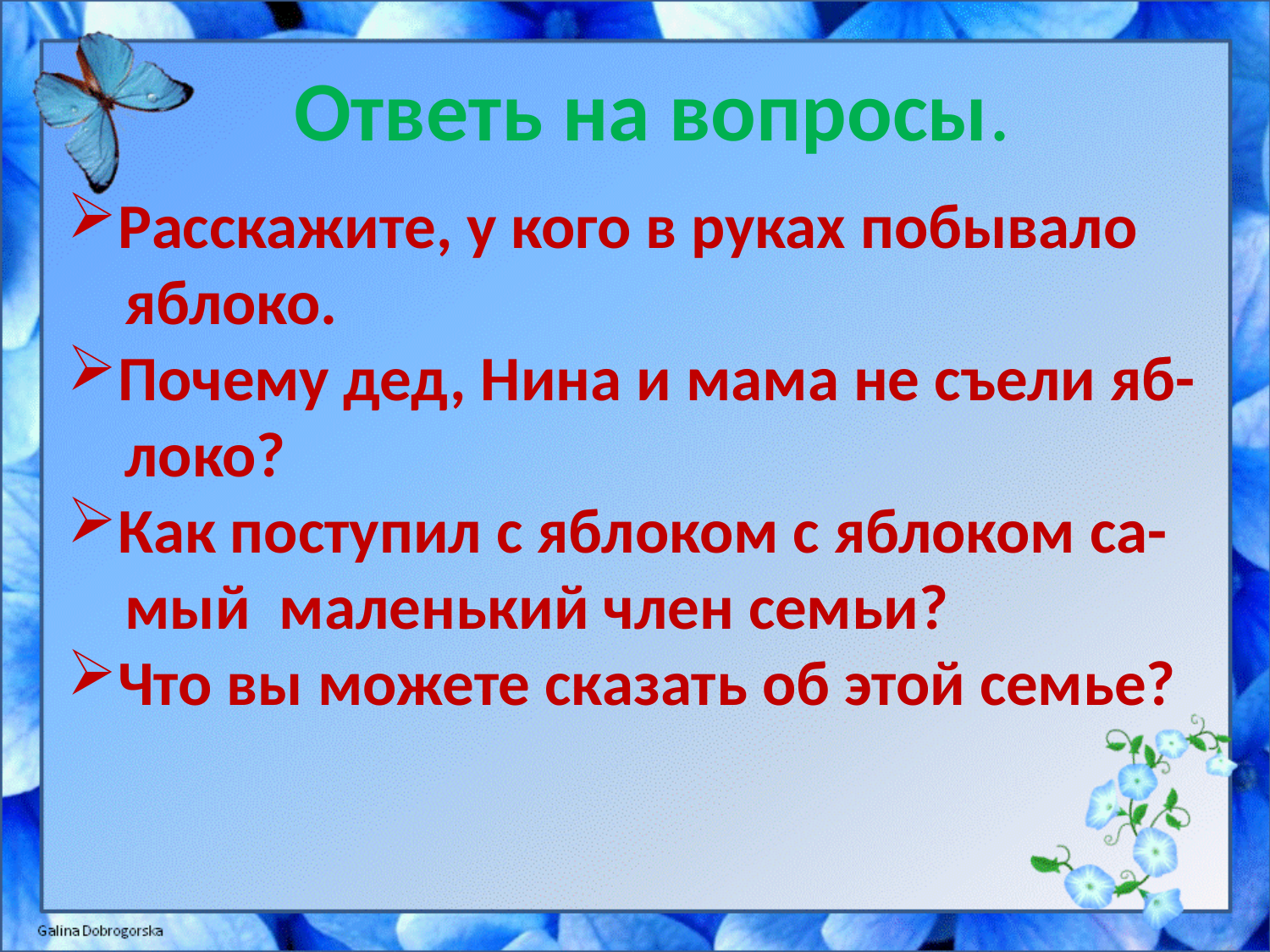

Ответь на вопросы.
Расскажите, у кого в руках побывало
    яблоко.
Почему дед, Нина и мама не съели яб-
    локо?
Как поступил с яблоком с яблоком са-
    мый  маленький член семьи?
Что вы можете сказать об этой семье?